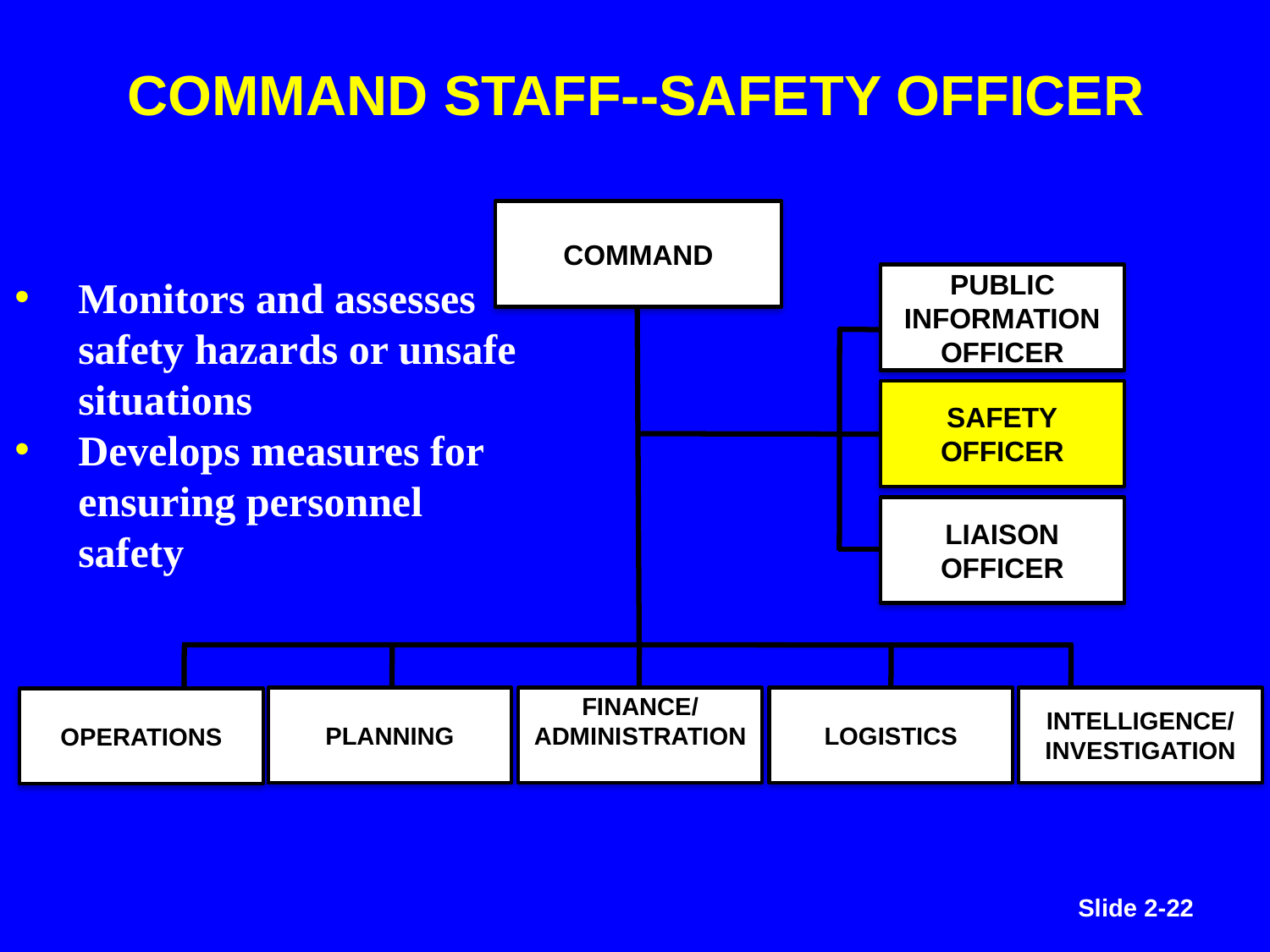

COMMAND STAFF--SAFETY OFFICER
COMMAND
PUBLIC INFORMATION OFFICER
SAFETY
OFFICER
LIAISON OFFICER
PLANNING
FINANCE/
ADMINISTRATION
LOGISTICS
OPERATIONS
Monitors and assesses safety hazards or unsafe situations
Develops measures for ensuring personnel safety
INTELLIGENCE/ INVESTIGATION
Slide 2-22